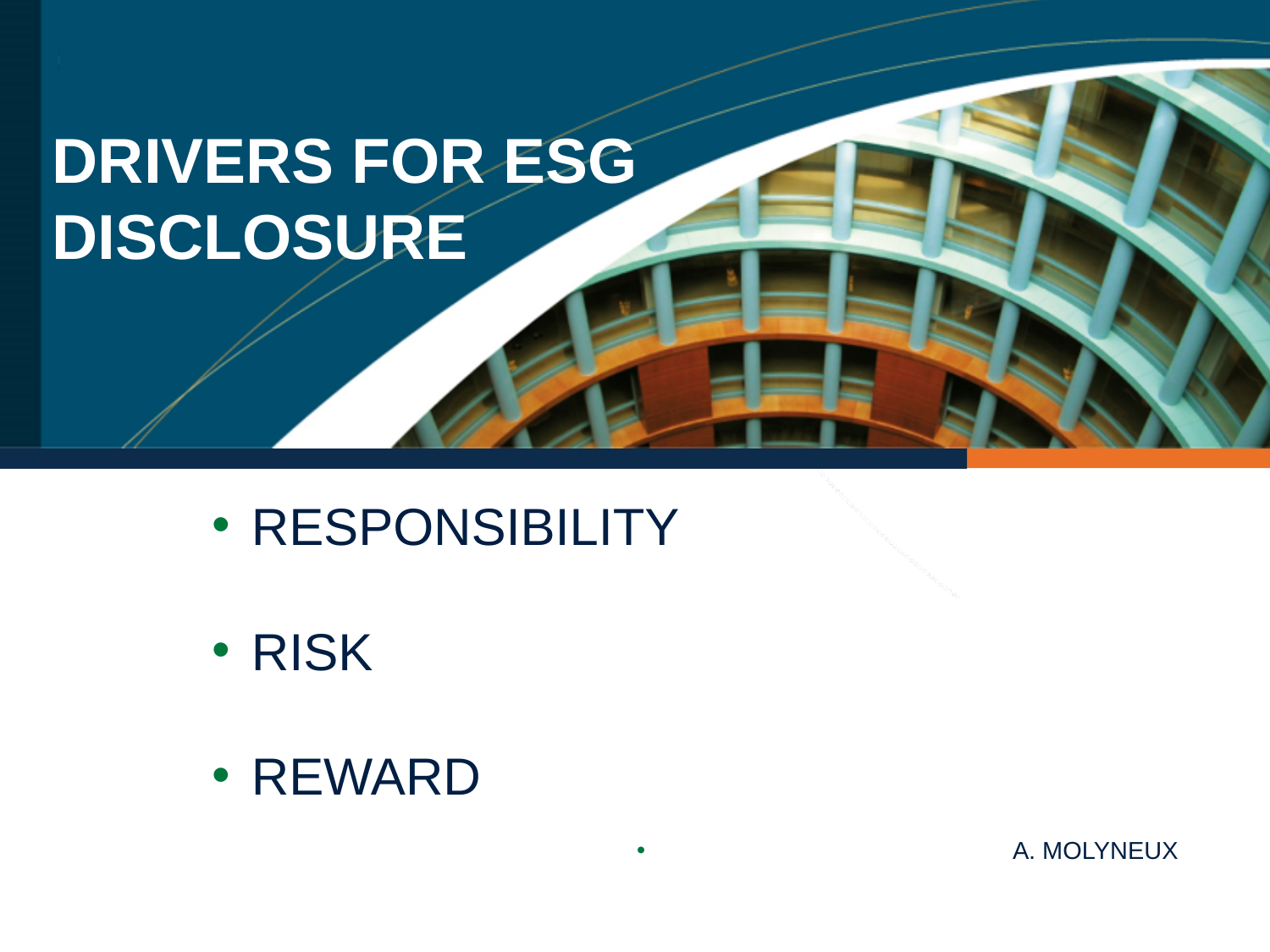

# Drivers for ESG Disclosure
RESPONSIBILITY

RISK

Reward

A. Molyneux